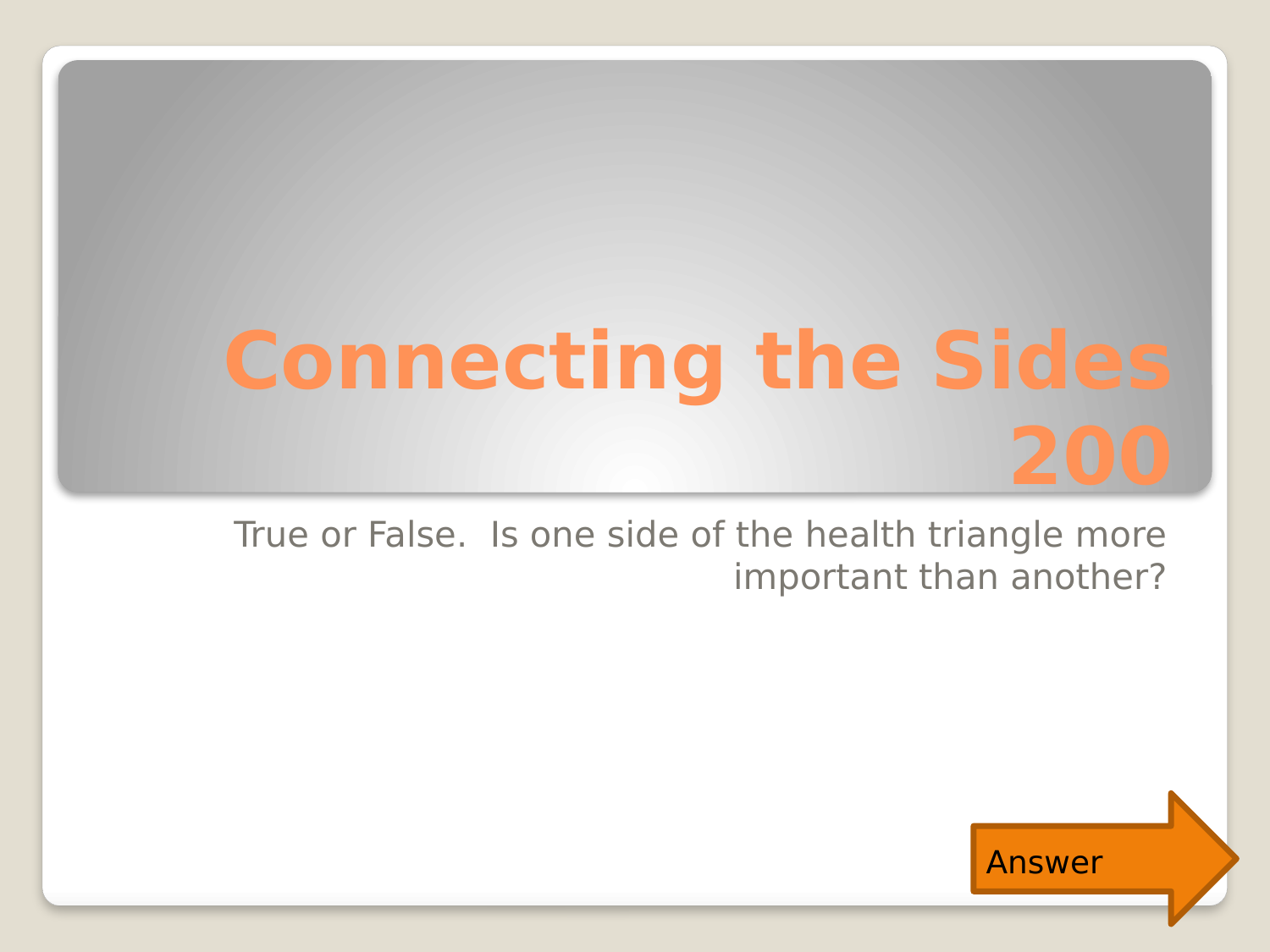

# Connecting the Sides 200
True or False.  Is one side of the health triangle more important than another?

Answer